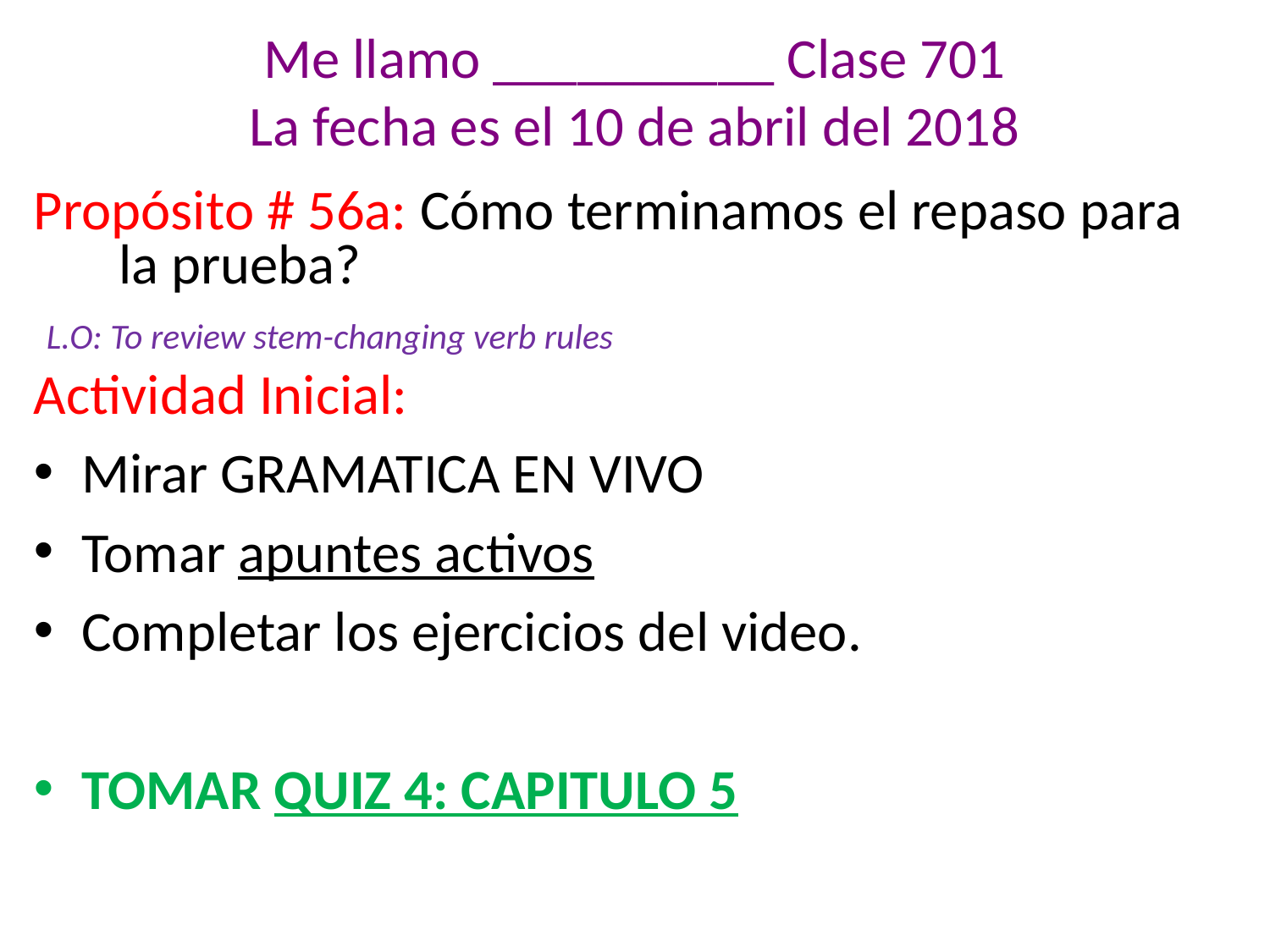

# Me llamo __________ Clase 701 La fecha es el 10 de abril del 2018
Propósito # 56a: Cómo terminamos el repaso para la prueba?
 L.O: To review stem-changing verb rules
Actividad Inicial:
Mirar GRAMATICA EN VIVO
Tomar apuntes activos
Completar los ejercicios del video.

TOMAR QUIZ 4: CAPITULO 5